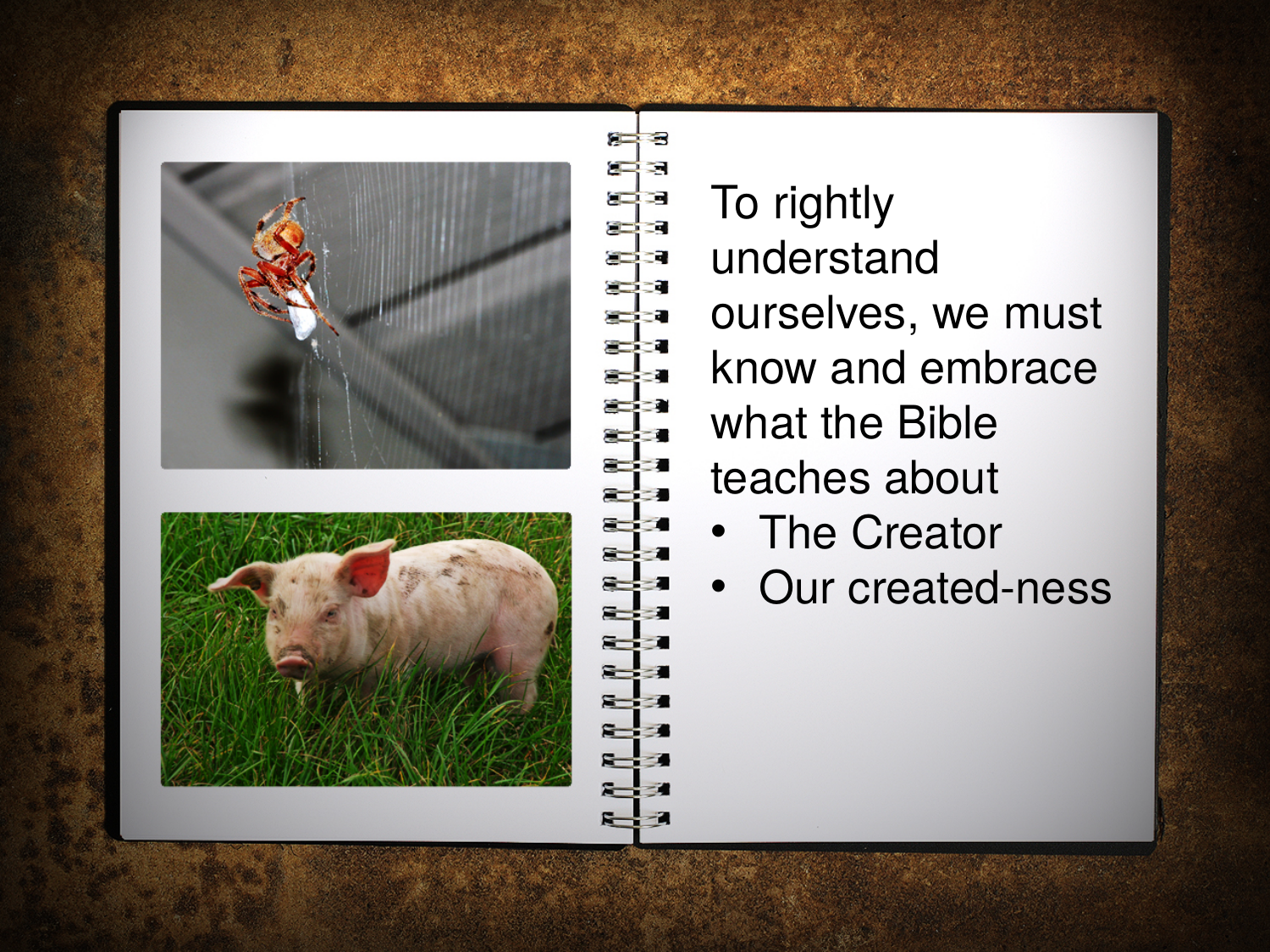

To rightly understand ourselves, we must know and embrace what the Bible teaches about
The Creator
Our created-ness